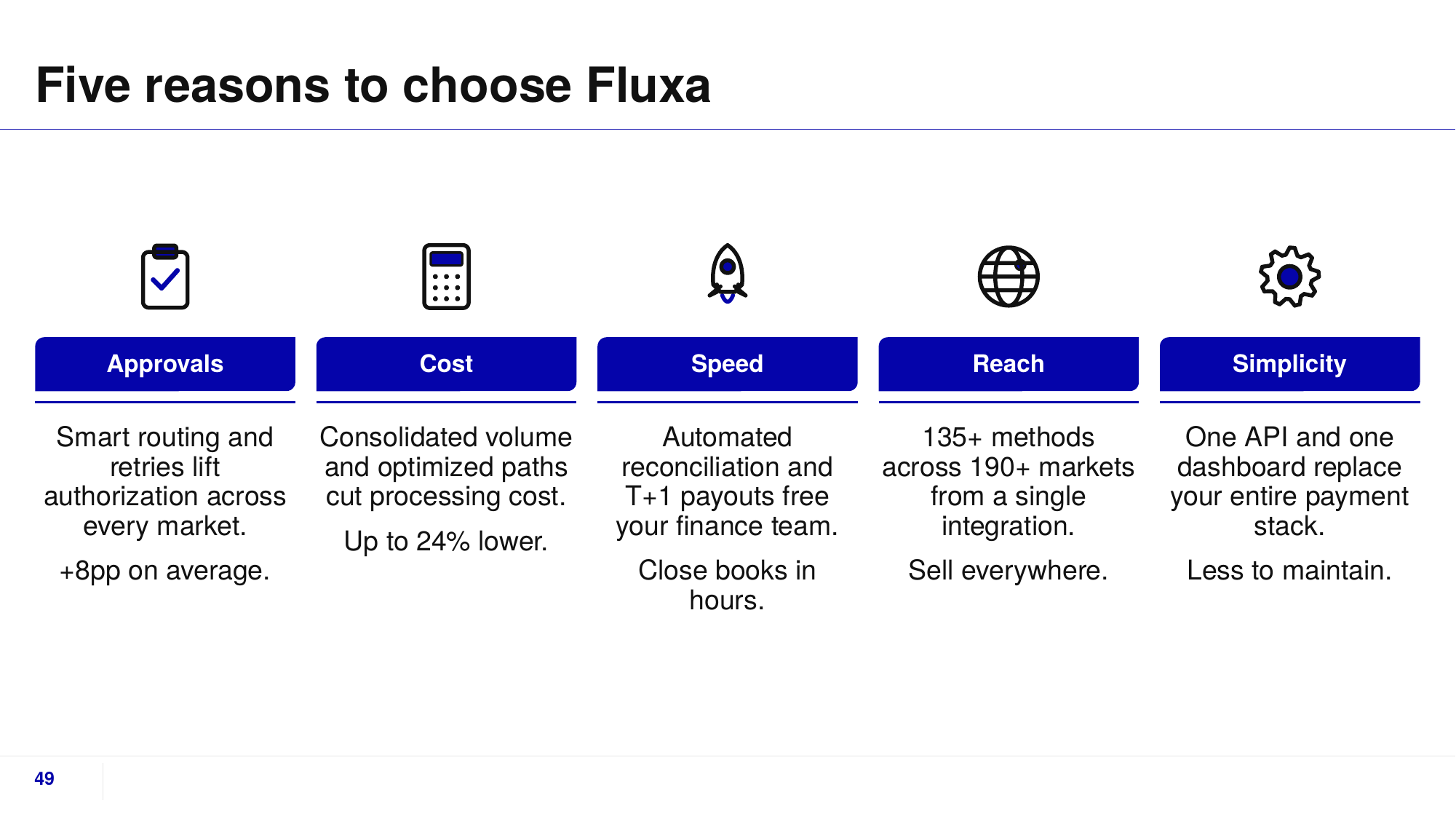

# Five reasons to choose Fluxa

Approvals
Cost
Speed
Reach
Simplicity
Smart routing and retries lift authorization across every market.
+8pp on average.
Consolidated volume and optimized paths cut processing cost.
Up to 24% lower.
Automated reconciliation and T+1 payouts free your finance team.
Close books in hours.
135+ methods across 190+ markets from a single integration.
Sell everywhere.
One API and one dashboard replace your entire payment stack.
Less to maintain.
49